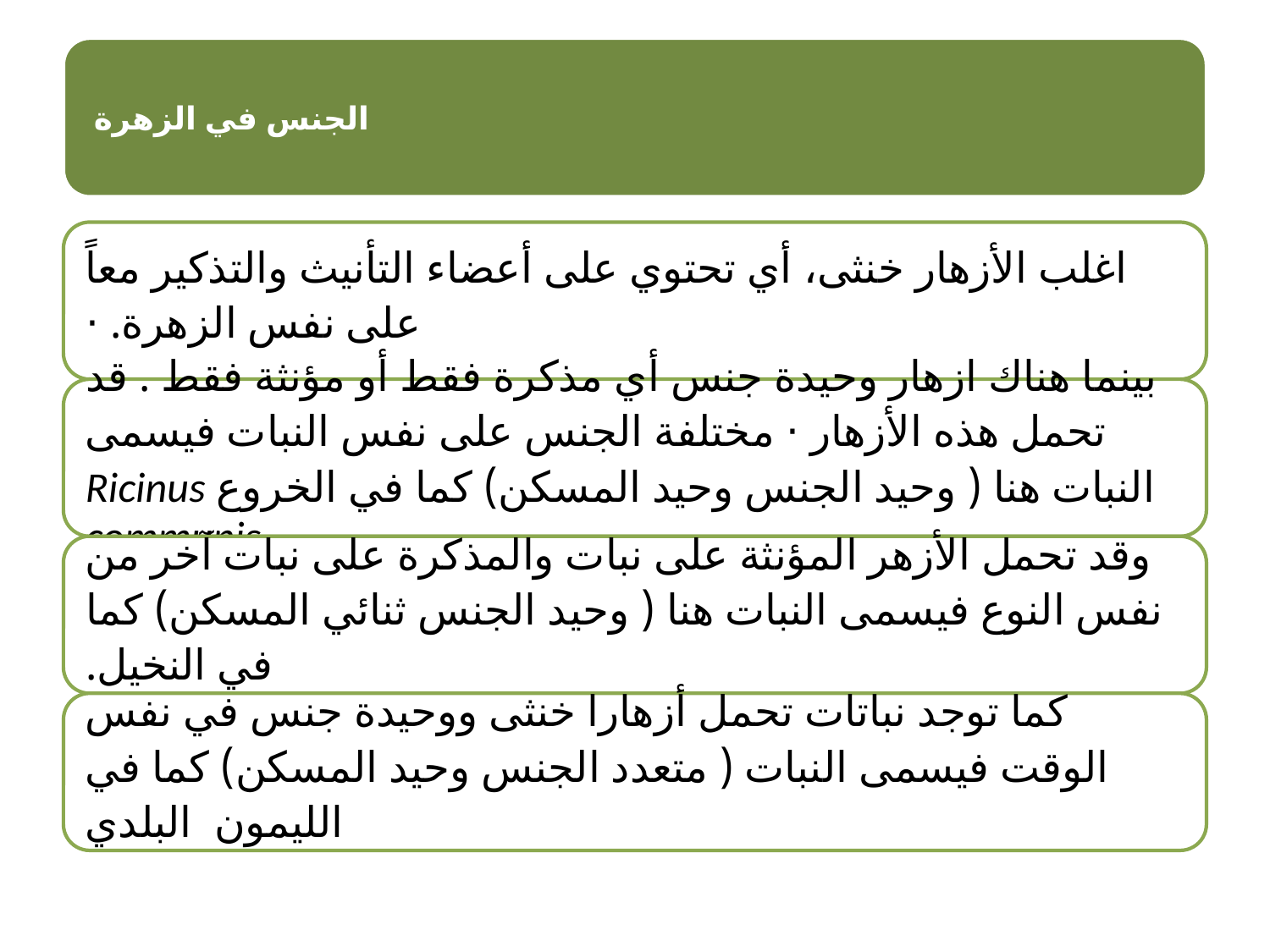

الجنس في الزھرة
كما توجد نباتات تحمل أزھارا خنثى ووحیدة جنس في نفس الوقت فیسمى النبات ( متعدد الجنس وحید المسكن) كما في اللیمون  البلدي